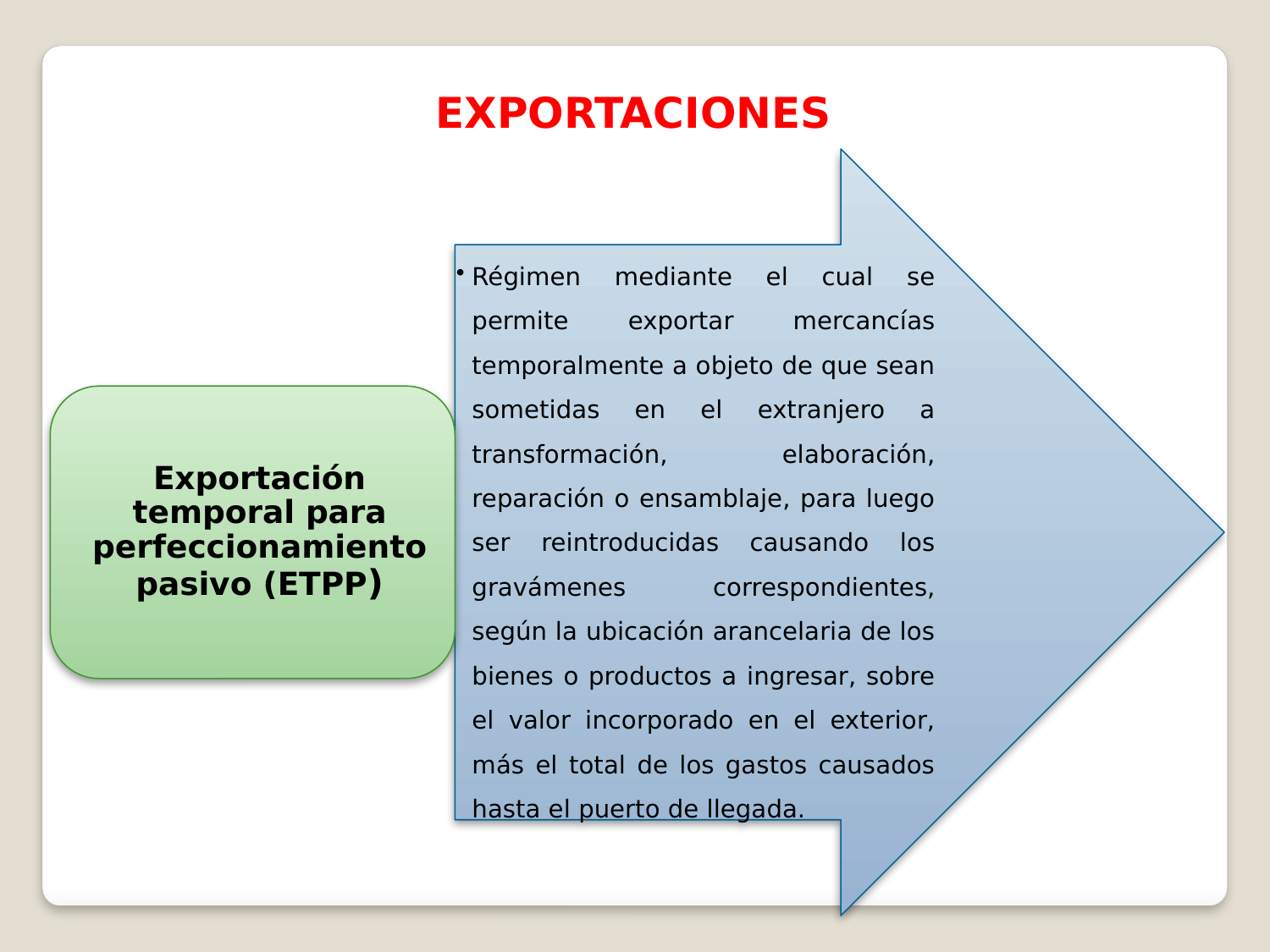

EXPORTACIONES
Régimen mediante el cual se permite exportar mercancías temporalmente a objeto de que sean sometidas en el extranjero a transformación, elaboración, reparación o ensamblaje, para luego ser reintroducidas causando los gravámenes correspondientes, según la ubicación arancelaria de los bienes o productos a ingresar, sobre el valor incorporado en el exterior, más el total de los gastos causados hasta el puerto de llegada.
Exportación temporal para perfeccionamiento pasivo (ETPP)